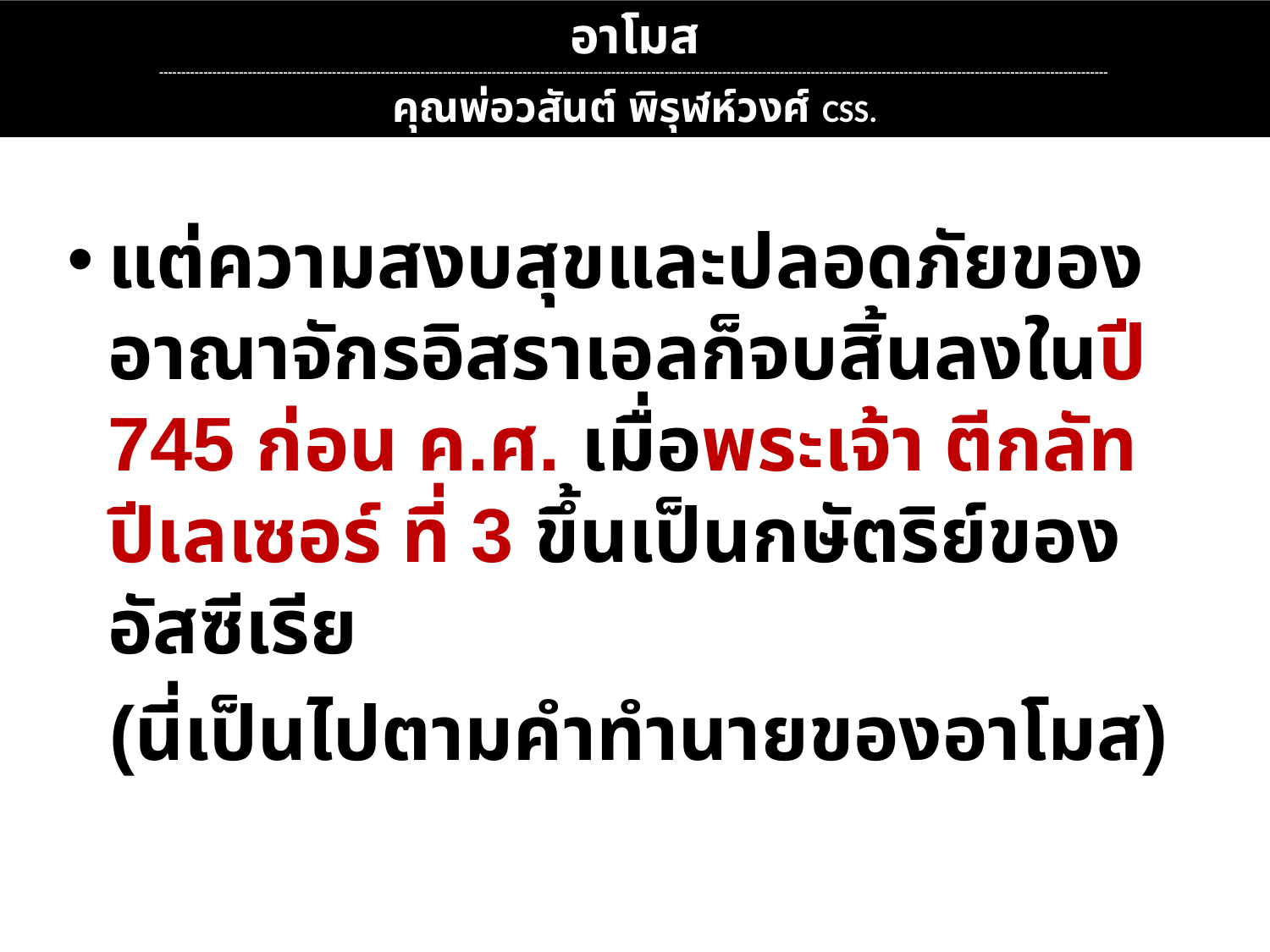

อาโมส
----------------------------------------------------------------------------------------------------------------------------------------------------------------------------------------------------------------------
คุณพ่อวสันต์ พิรุฬห์วงศ์ CSS.
แต่ความสงบสุขและปลอดภัยของอาณาจักรอิสราเอลก็จบสิ้นลงในปี 745 ก่อน ค.ศ. เมื่อพระเจ้า ตีกลัท ปีเลเซอร์ ที่ 3 ขึ้นเป็นกษัตริย์ของอัสซีเรีย
  (นี่เป็นไปตามคำทำนายของอาโมส)